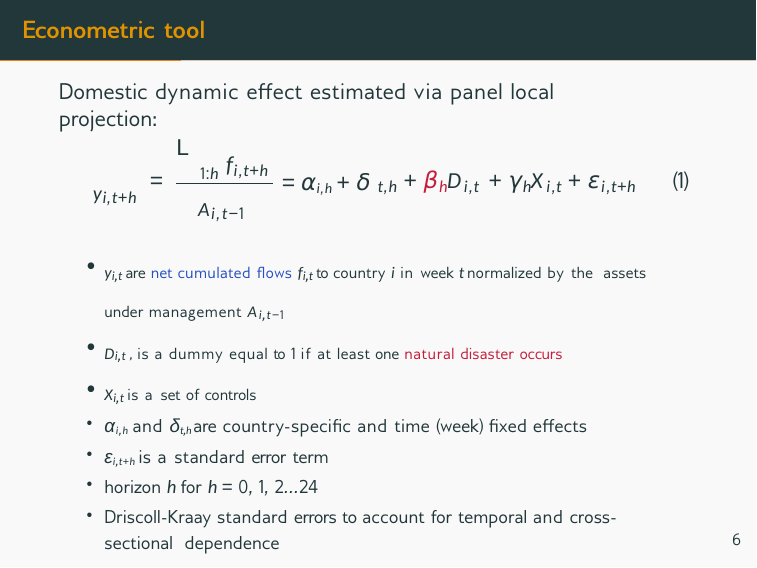

# Econometric tool

Domestic dynamic effect estimated via panel local projection:
L
f
i,t+h
1:h
=
= αi,h + δ
+ β D	+ γ X	+ ε
(1)
yi,t+h
t,h
h    i,t	h    i,t	i,t+h
Ai,t−1

yi,t are net cumulated flows fi,t to country i in week t normalized by the  assets under management Ai,t−1
Di,t , is a dummy equal to 1 if at least one natural disaster occurs
Xi,t is a set of controls
αi,h and δt,h are country-specific and time (week) fixed effects
εi,t+h is a standard error term
horizon h for h = 0, 1, 2...24
Driscoll-Kraay standard errors to account for temporal and cross-sectional  dependence
6